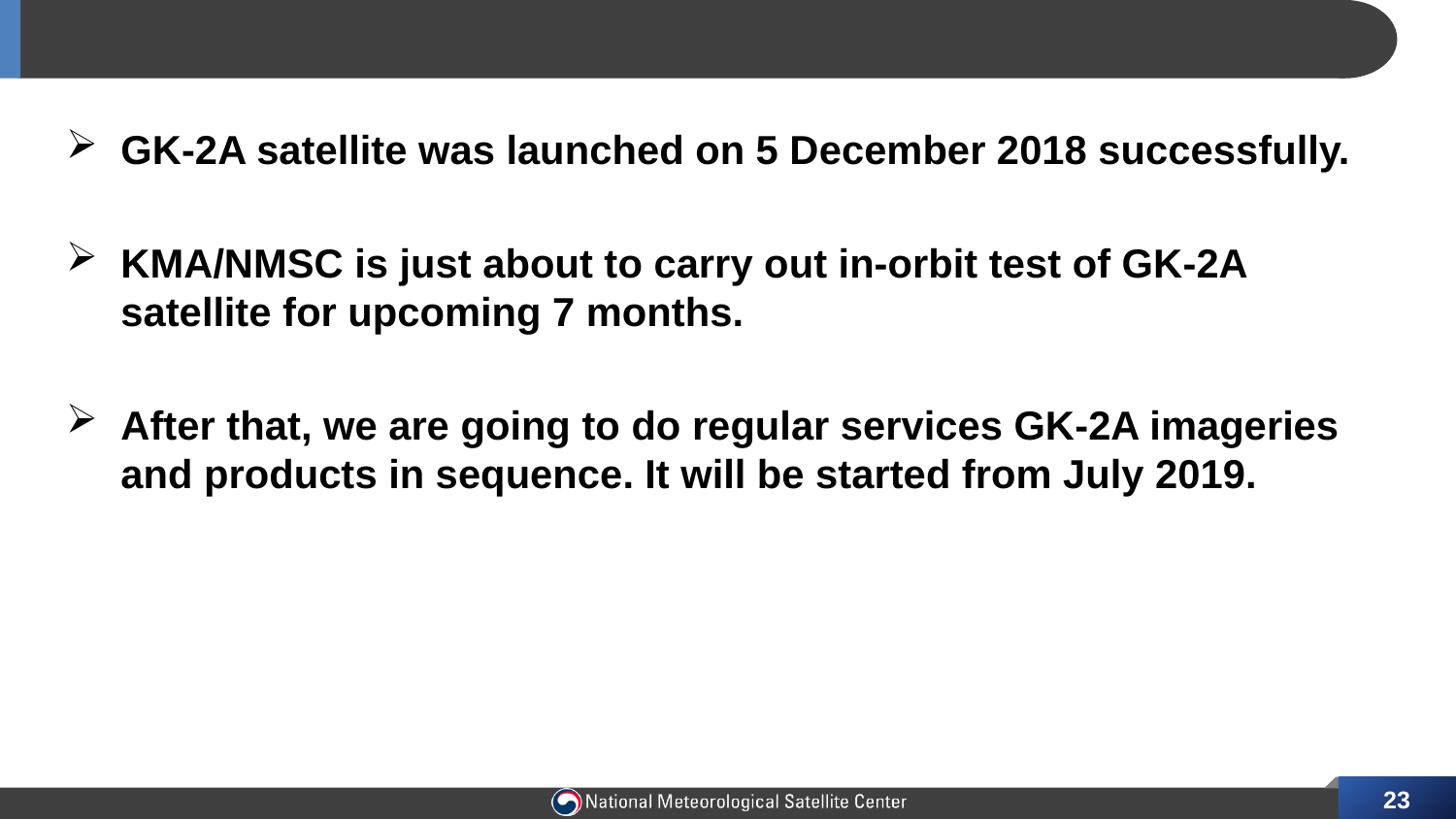

# Summary
GK-2A satellite was launched on 5 December 2018 successfully.

KMA/NMSC is just about to carry out in-orbit test of GK-2A satellite for upcoming 7 months.

After that, we are going to do regular services GK-2A imageries and products in sequence. It will be started from July 2019.
23